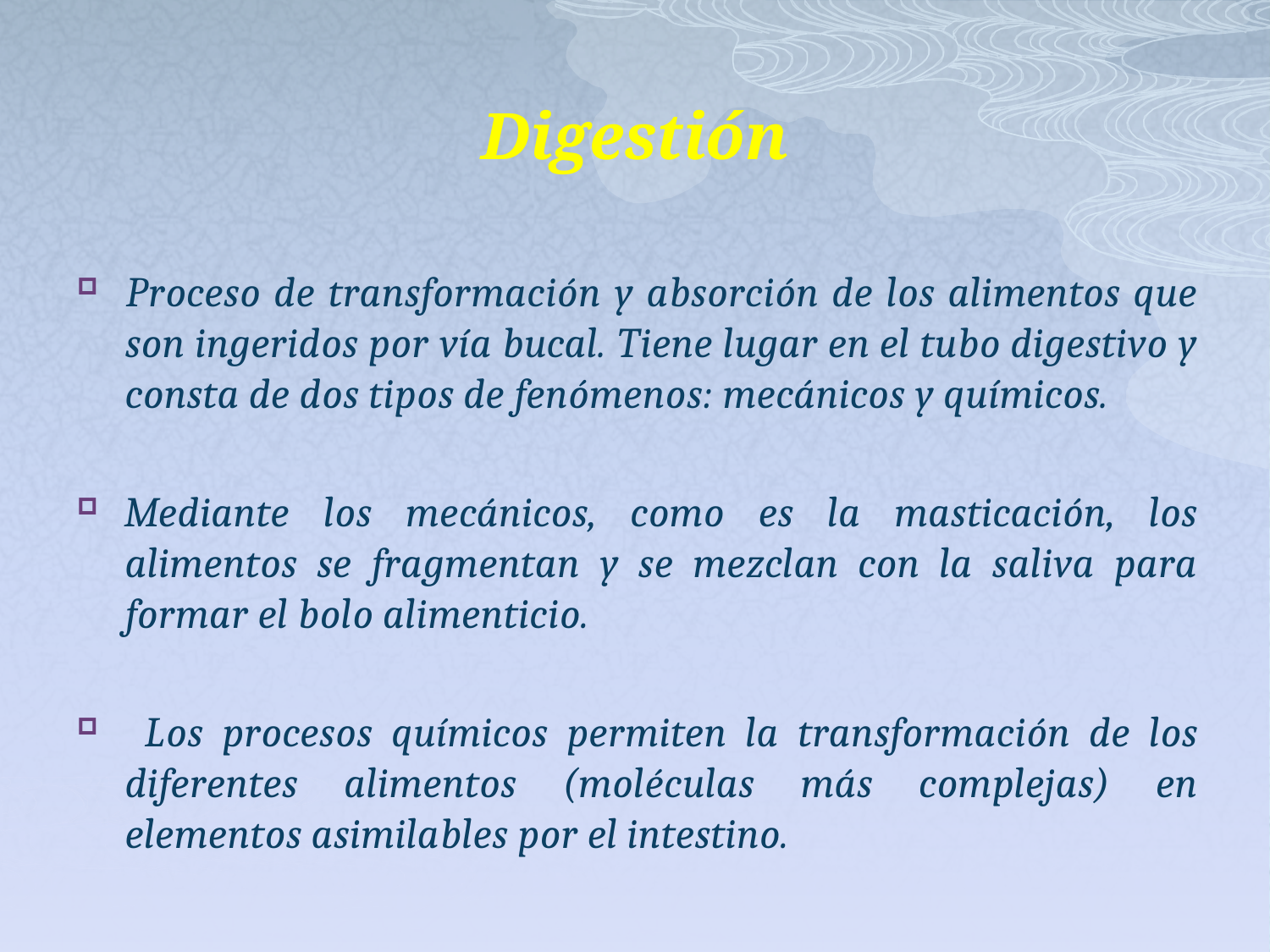

# Digestión
Proceso de transformación y absorción de los alimentos que son ingeridos por vía bucal. Tiene lugar en el tubo digestivo y consta de dos tipos de fenómenos: mecánicos y químicos.

Mediante los mecánicos, como es la masticación, los alimentos se fragmentan y se mezclan con la saliva para formar el bolo alimenticio.

 Los procesos químicos permiten la transformación de los diferentes alimentos (moléculas más complejas) en elementos asimilables por el intestino.